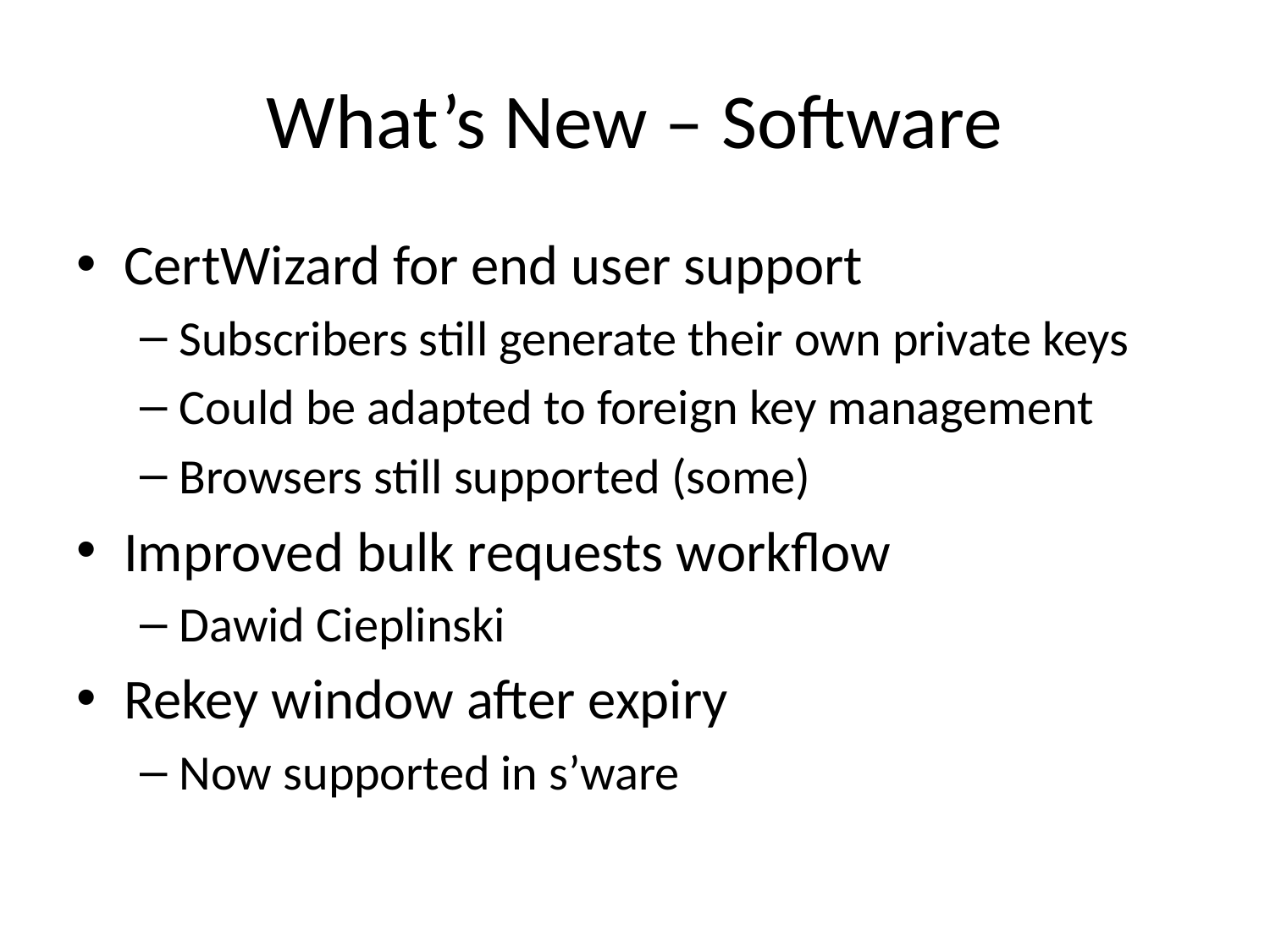

# What’s New – Software
CertWizard for end user support
Subscribers still generate their own private keys
Could be adapted to foreign key management
Browsers still supported (some)
Improved bulk requests workflow
Dawid Cieplinski
Rekey window after expiry
Now supported in s’ware